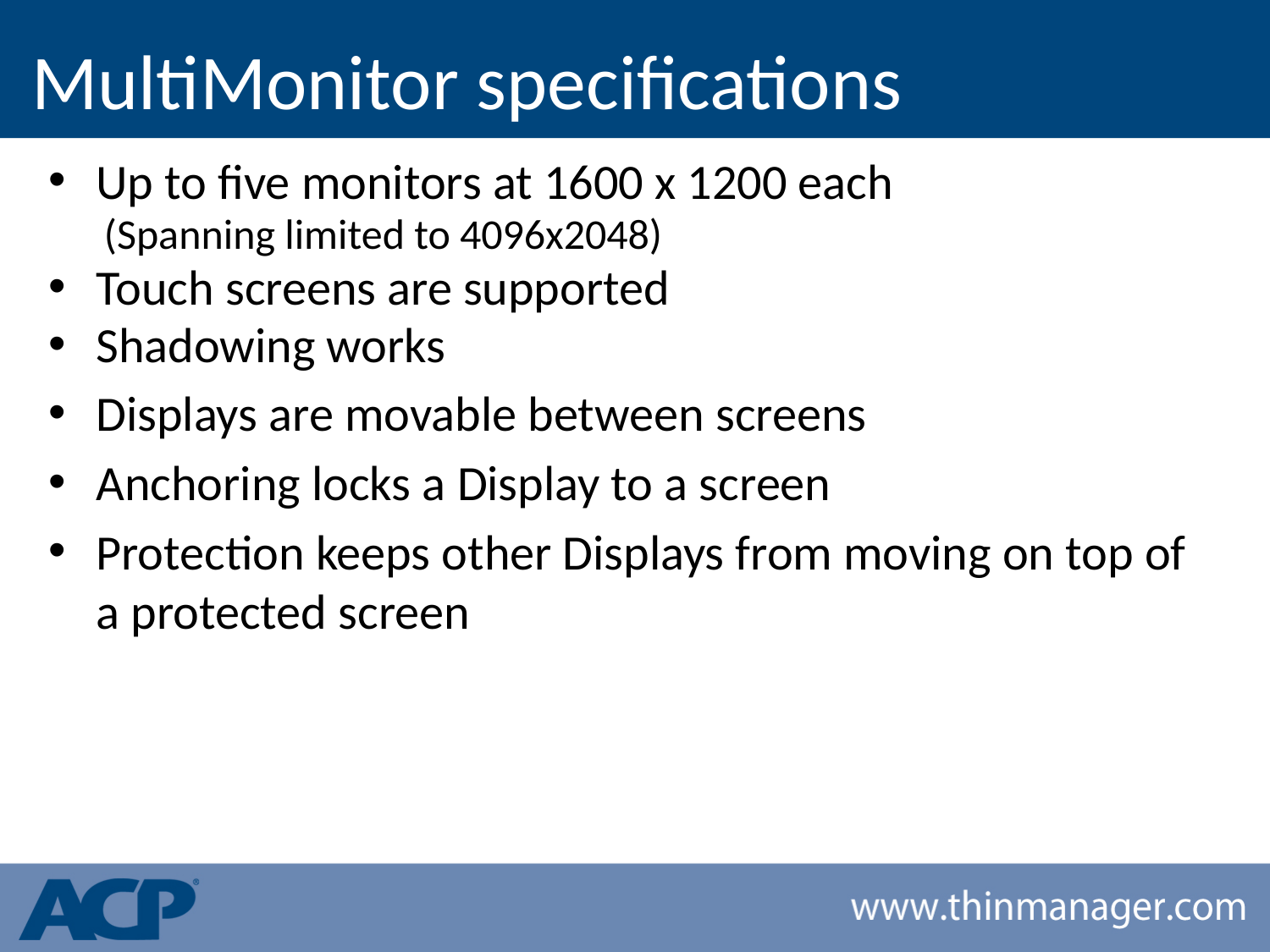

# MultiMonitor specifications
Up to five monitors at 1600 x 1200 each
(Spanning limited to 4096x2048)
Touch screens are supported
Shadowing works
Displays are movable between screens
Anchoring locks a Display to a screen
Protection keeps other Displays from moving on top of a protected screen